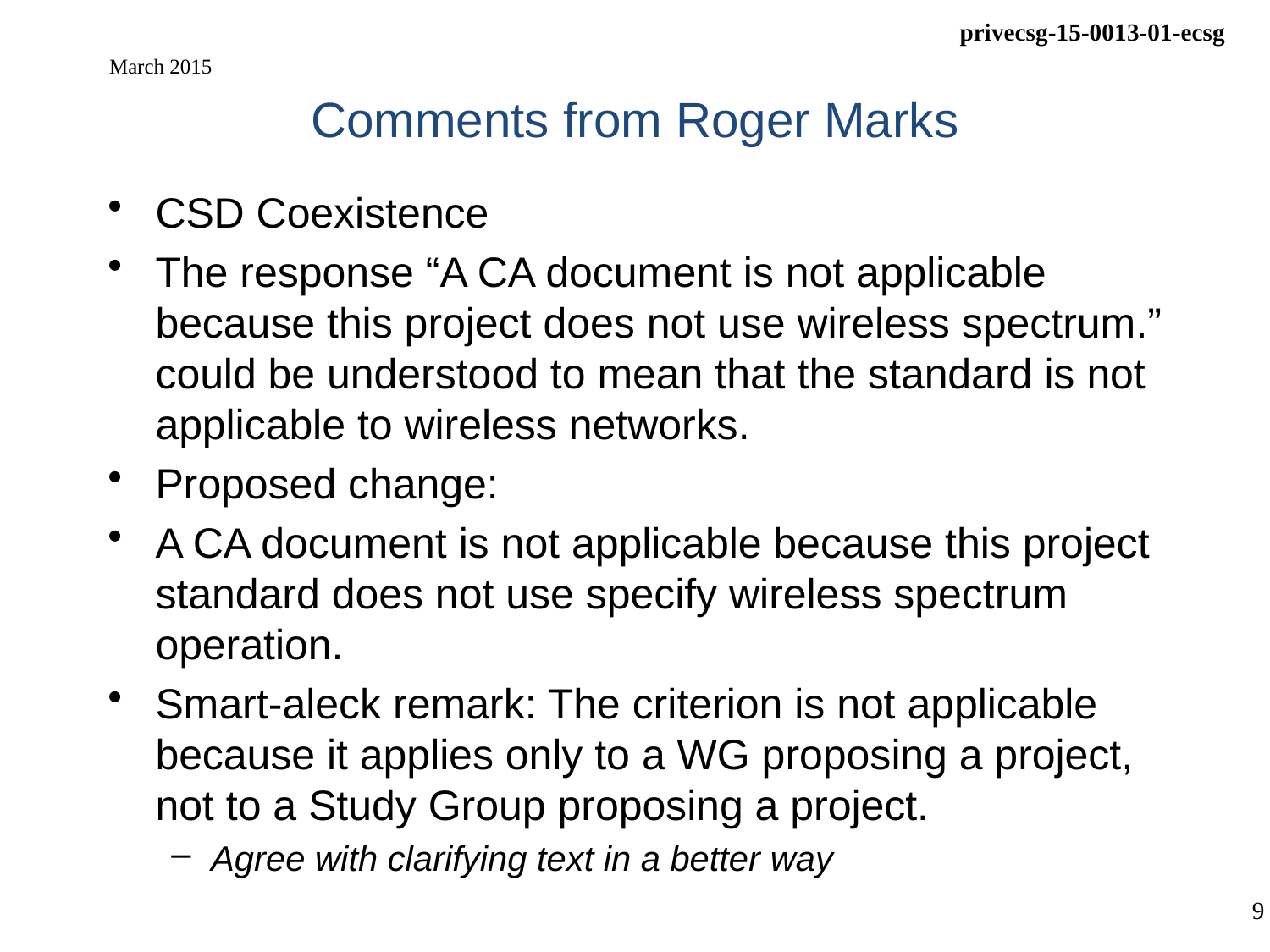

# Comments from Roger Marks
March 2015
CSD Coexistence
The response “A CA document is not applicable because this project does not use wireless spectrum.” could be understood to mean that the standard is not applicable to wireless networks.
Proposed change:
A CA document is not applicable because this project standard does not use specify wireless spectrum operation.
Smart-aleck remark: The criterion is not applicable because it applies only to a WG proposing a project, not to a Study Group proposing a project.
Agree with clarifying text in a better way